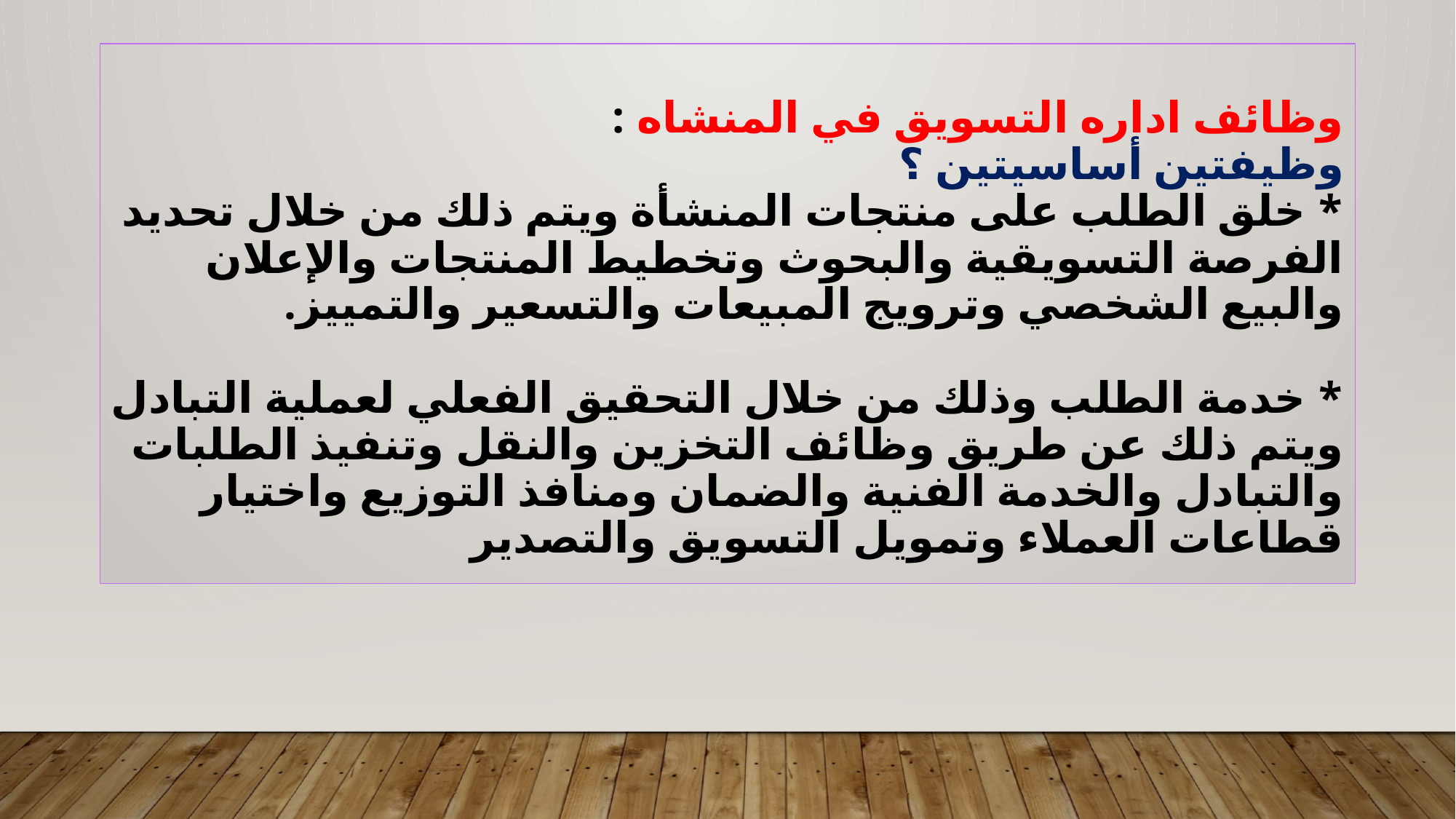

# وظائف اداره التسويق في المنشاه : وظيفتين أساسيتين ؟ * خلق الطلب على منتجات المنشأة ويتم ذلك من خلال تحديد الفرصة التسويقية والبحوث وتخطيط المنتجات والإعلان والبيع الشخصي وترويج المبيعات والتسعير والتمييز.   * خدمة الطلب وذلك من خلال التحقيق الفعلي لعملية التبادل ويتم ذلك عن طريق وظائف التخزين والنقل وتنفيذ الطلبات والتبادل والخدمة الفنية والضمان ومنافذ التوزيع واختيار قطاعات العملاء وتمويل التسويق والتصدير